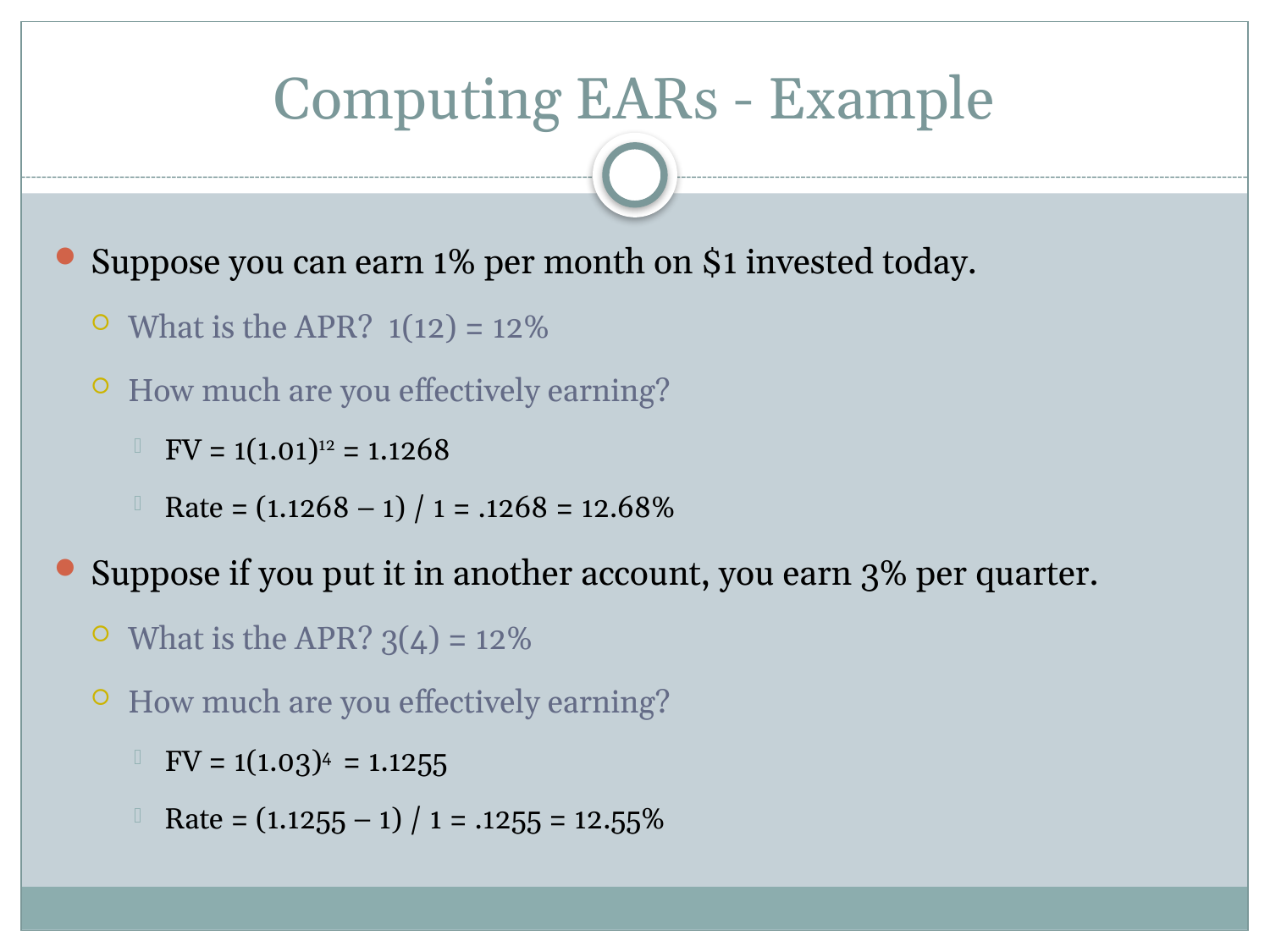

# Computing EARs - Example
Suppose you can earn 1% per month on $1 invested today.
What is the APR?  1(12) = 12%
How much are you effectively earning?
FV = 1(1.01)12 = 1.1268
Rate = (1.1268 – 1) / 1 = .1268 = 12.68%
Suppose if you put it in another account, you earn 3% per quarter.
What is the APR? 3(4) = 12%
How much are you effectively earning?
FV = 1(1.03)4  = 1.1255
Rate = (1.1255 – 1) / 1 = .1255 = 12.55%